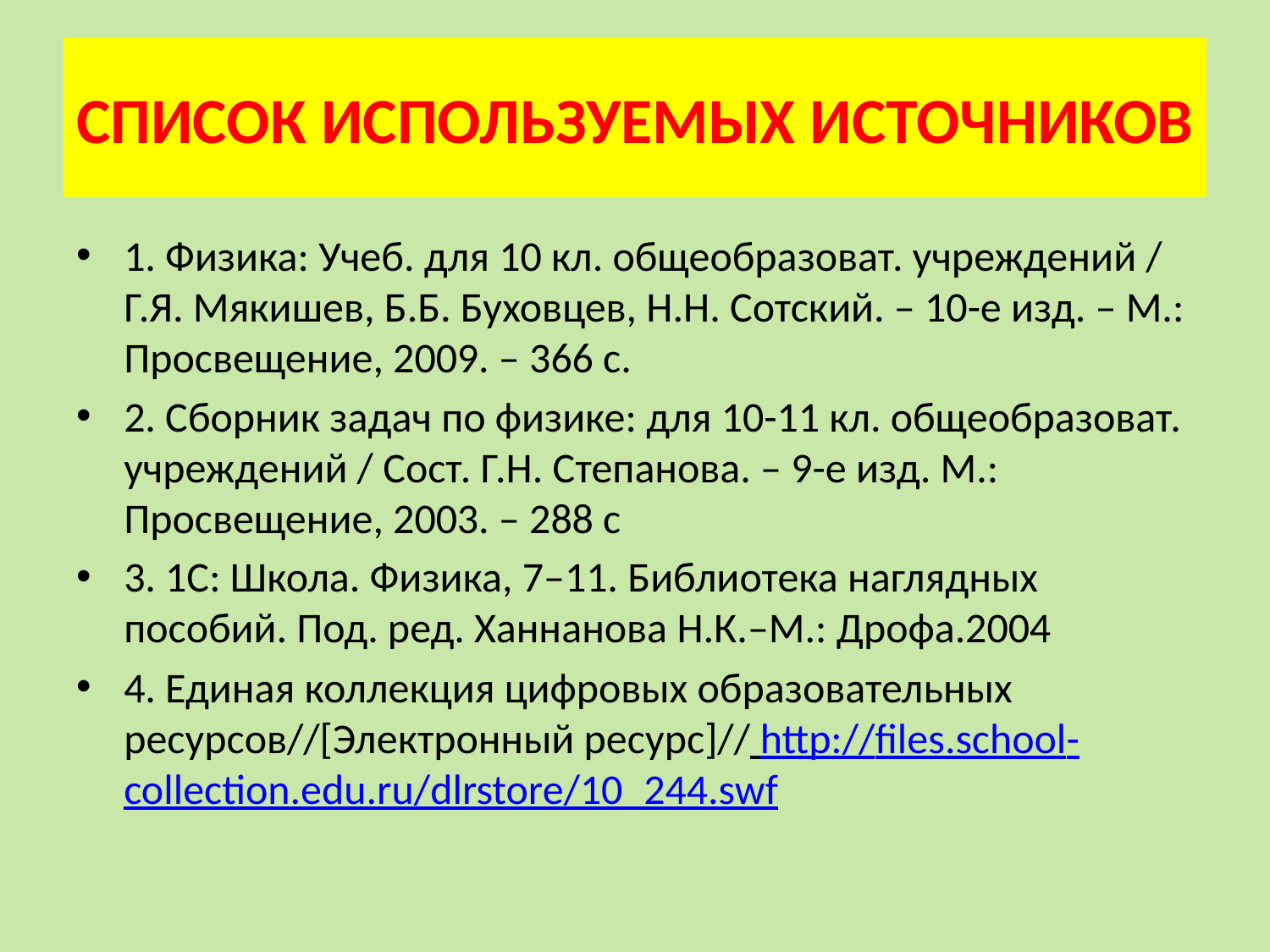

# СПИСОК ИСПОЛЬЗУЕМЫХ ИСТОЧНИКОВ
1. Физика: Учеб. для 10 кл. общеобразоват. учреждений / Г.Я. Мякишев, Б.Б. Буховцев, Н.Н. Сотский. – 10-е изд. – М.: Просвещение, 2009. – 366 с.
2. Сборник задач по физике: для 10-11 кл. общеобразоват. учреждений / Сост. Г.Н. Степанова. – 9-е изд. М.: Просвещение, 2003. – 288 с
3. 1С: Школа. Физика, 7–11. Библиотека наглядных пособий. Под. ред. Ханнанова Н.К.–М.: Дрофа.2004
4. Единая коллекция цифровых образовательных ресурсов//[Электронный ресурс]// http://files.school-collection.edu.ru/dlrstore/10_244.swf